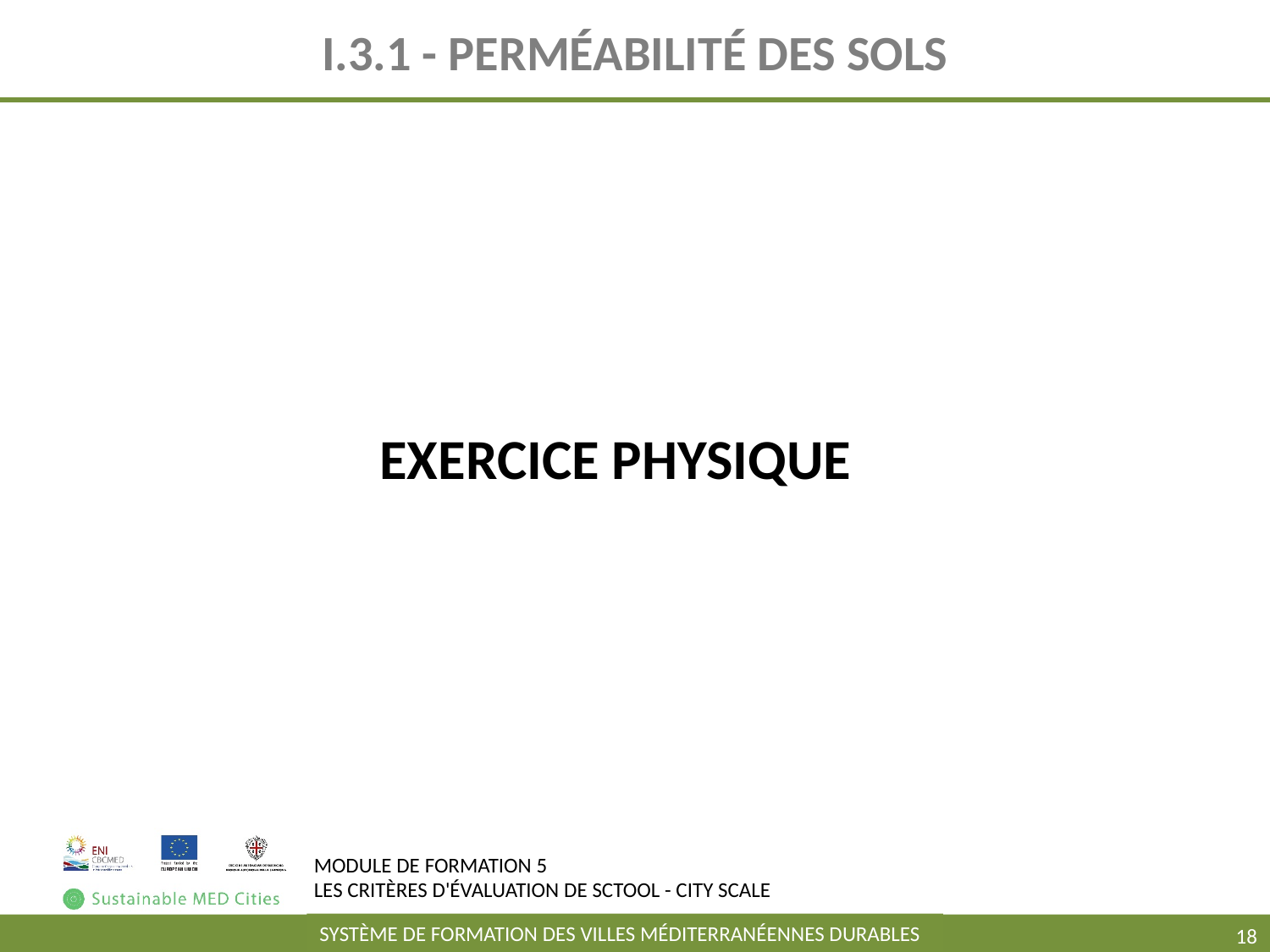

# I.3.1 - PERMÉABILITÉ DES SOLS

EXERCICE PHYSIQUE

SYSTÈME DE FORMATION DES VILLES MÉDITERRANÉENNES DURABLES
18